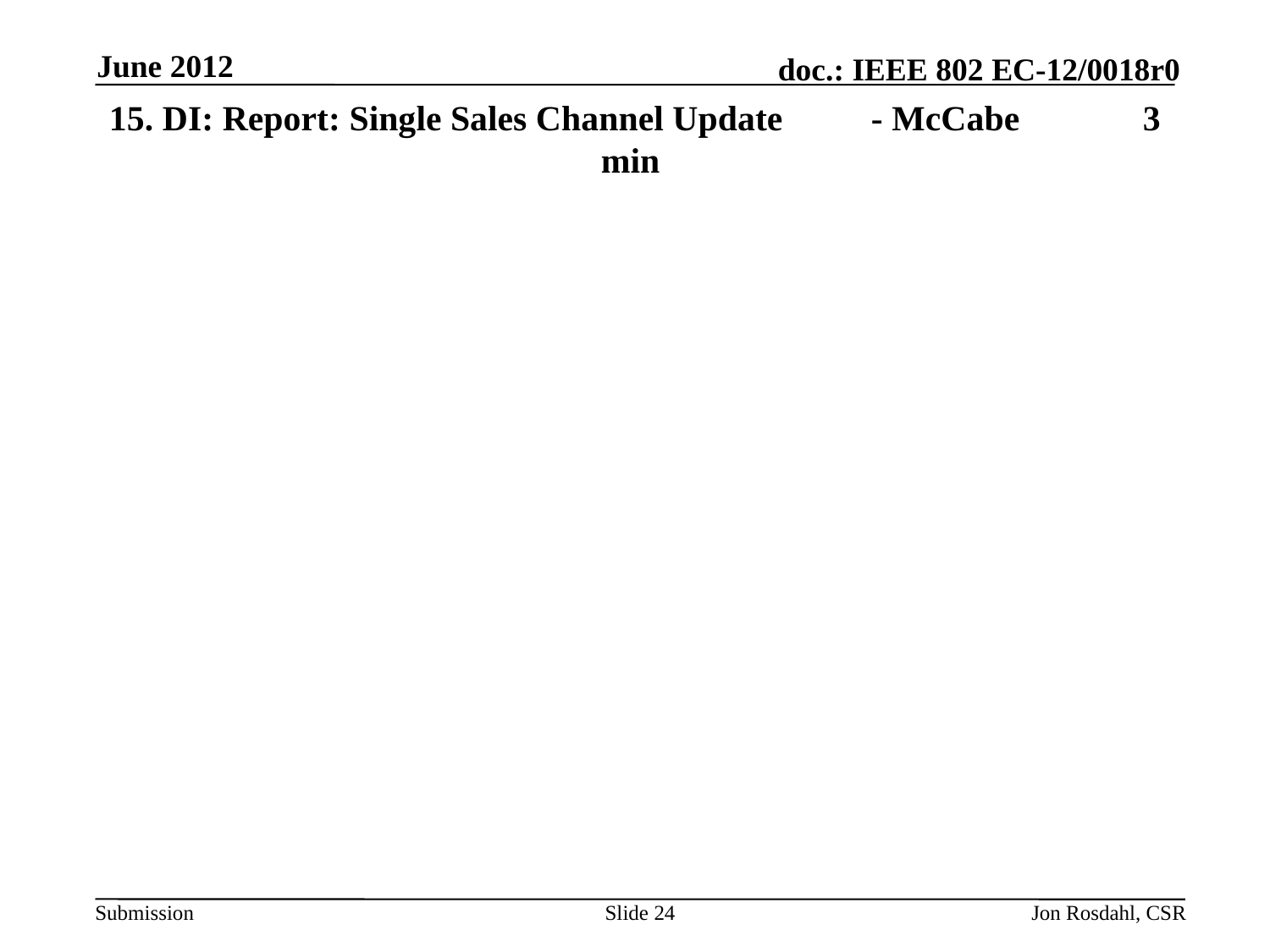

June 2012
# 15. DI: Report: Single Sales Channel Update        	- McCabe	  3 min

Slide 24
Jon Rosdahl, CSR